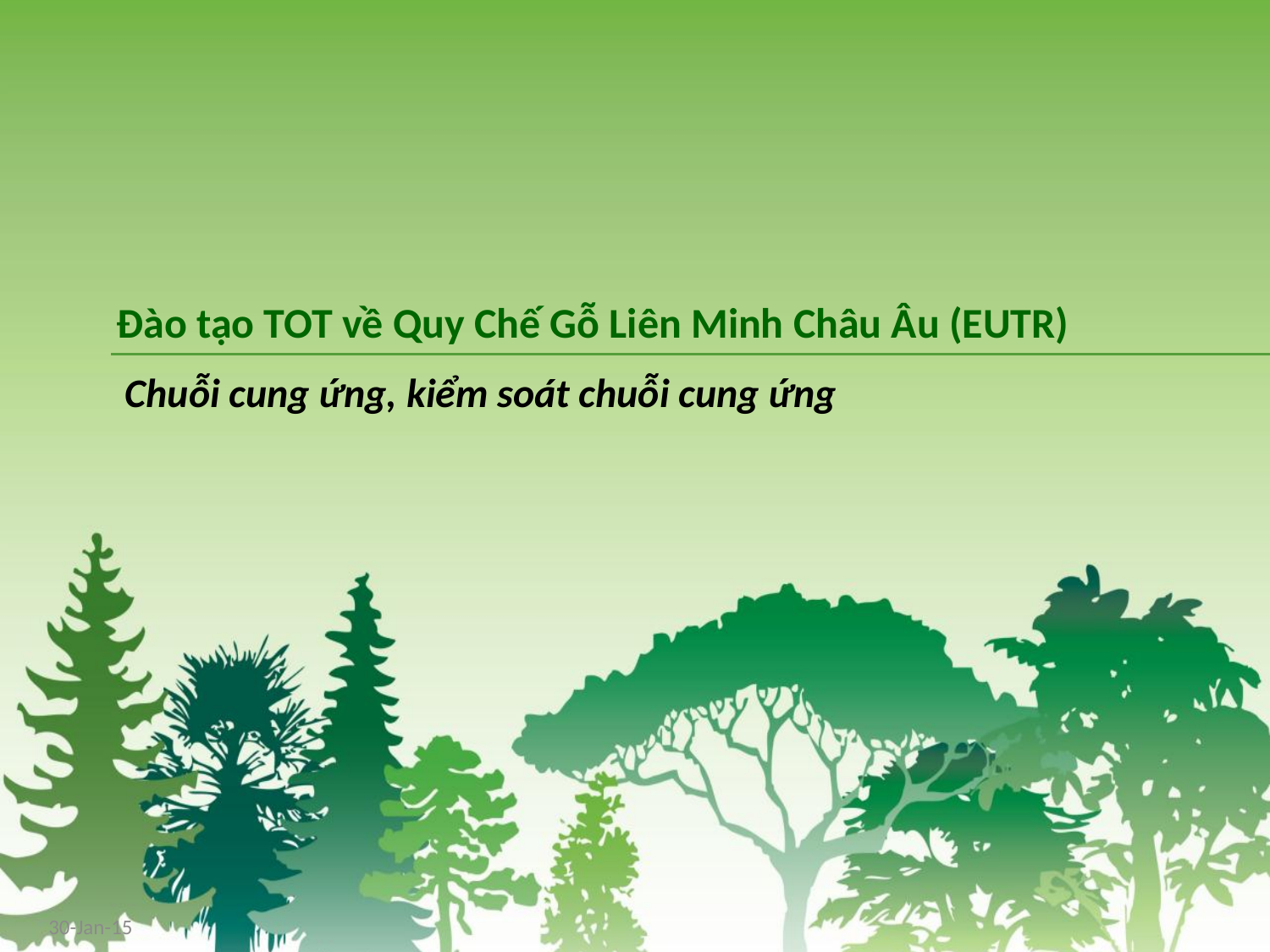

Đào tạo TOT về Quy Chế Gỗ Liên Minh Châu Âu (EUTR)
Chuỗi cung ứng, kiểm soát chuỗi cung ứng
30-Jan-15
2